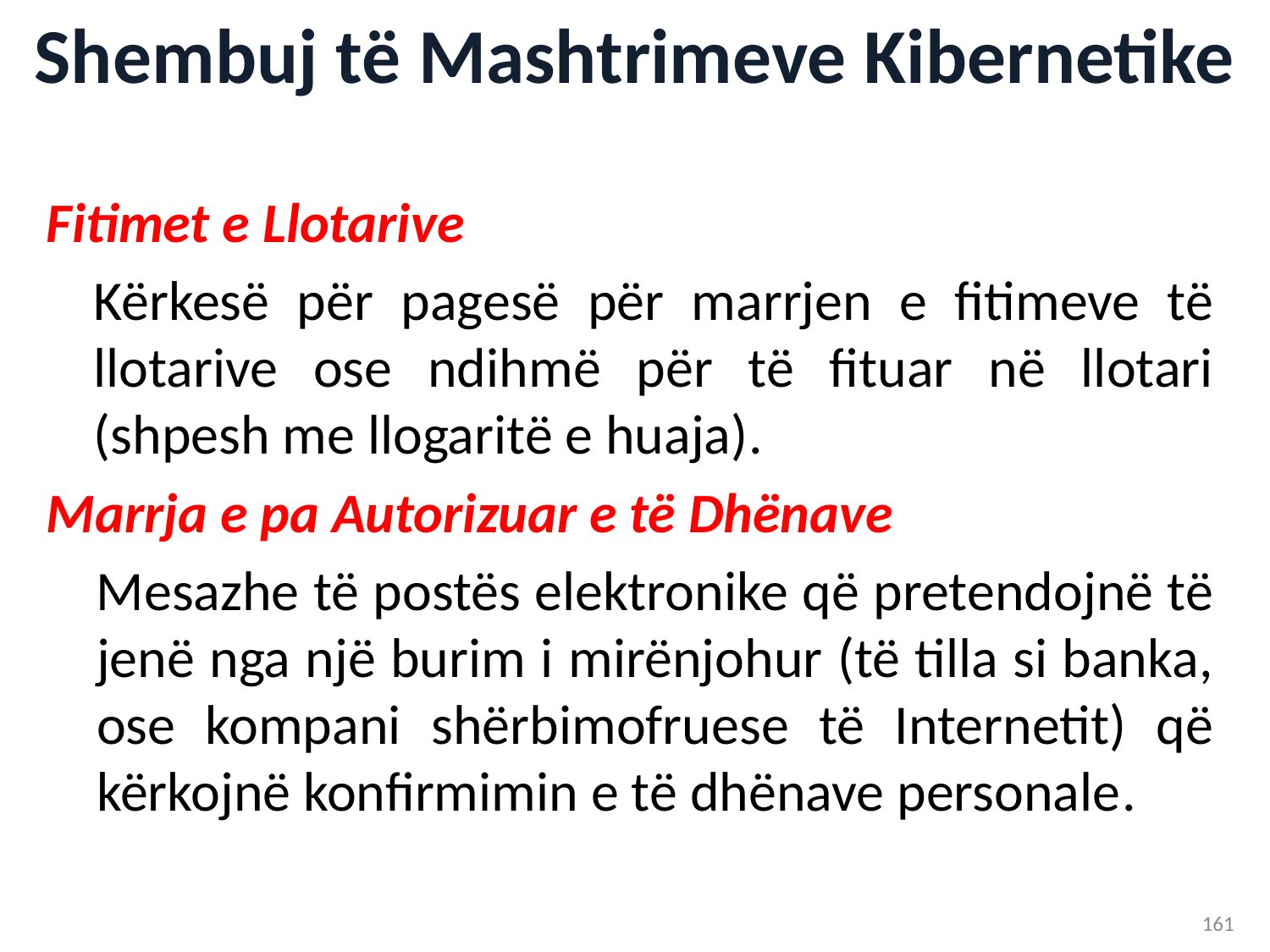

# Shembuj të Mashtrimeve Kibernetike
Fitimet e Llotarive
	Kërkesë për pagesë për marrjen e fitimeve të llotarive ose ndihmë për të fituar në llotari (shpesh me llogaritë e huaja).
Marrja e pa Autorizuar e të Dhënave
Mesazhe të postës elektronike që pretendojnë të jenë nga një burim i mirënjohur (të tilla si banka, ose kompani shërbimofruese të Internetit) që kërkojnë konfirmimin e të dhënave personale.

161